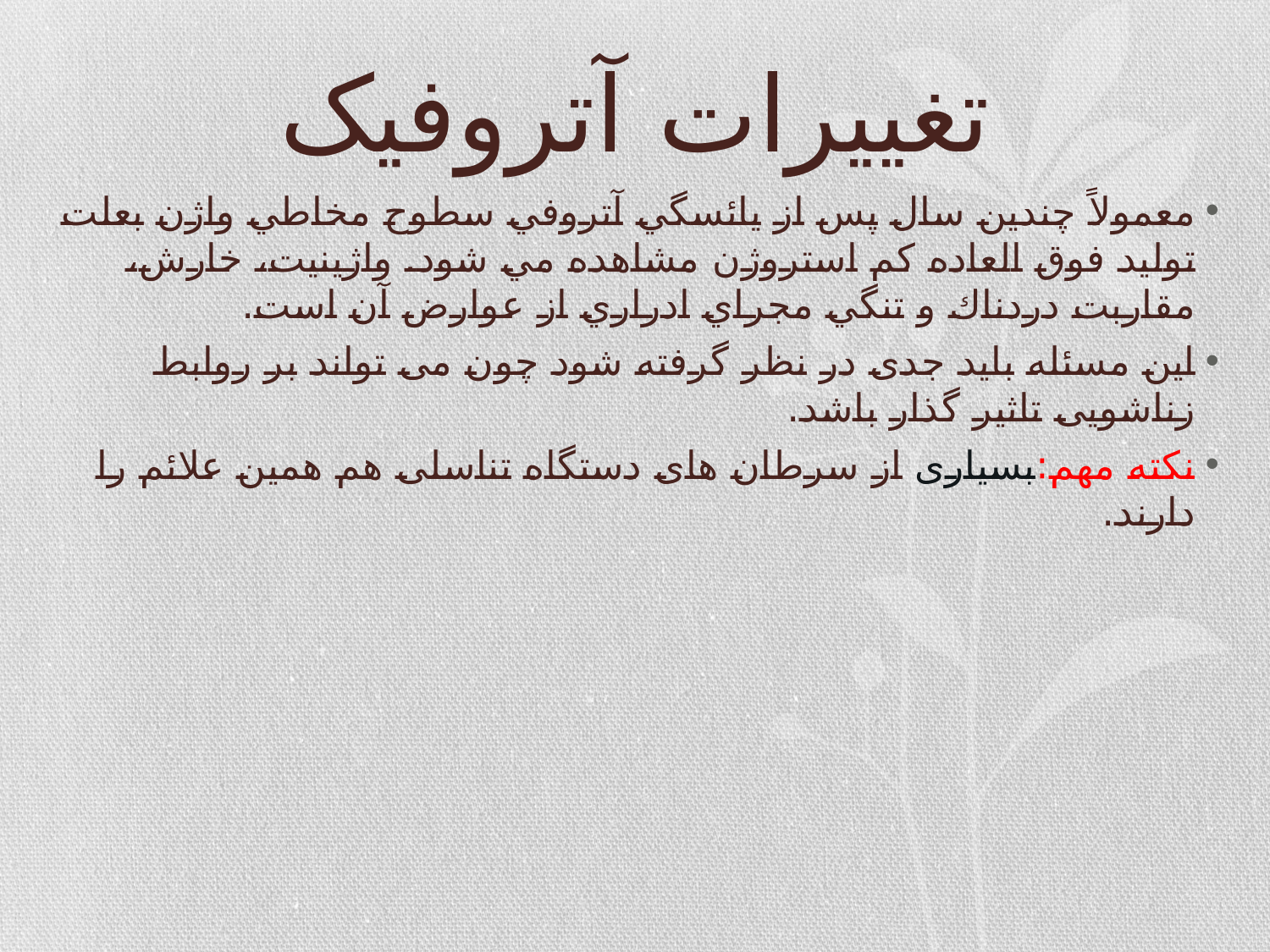

# تغییرات آتروفیک
معمولاً چندين سال پس از يائسگي آتروفي سطوح مخاطي واژن بعلت توليد فوق العاده كم استروژن مشاهده مي شود. واژينيت، خارش، مقاربت دردناك و تنگي مجراي ادراري از عوارض آن است.
این مسئله باید جدی در نظر گرفته شود چون می تواند بر روابط زناشویی تاثیر گذار باشد.
نکته مهم:بسیاری از سرطان های دستگاه تناسلی هم همین علائم را دارند.